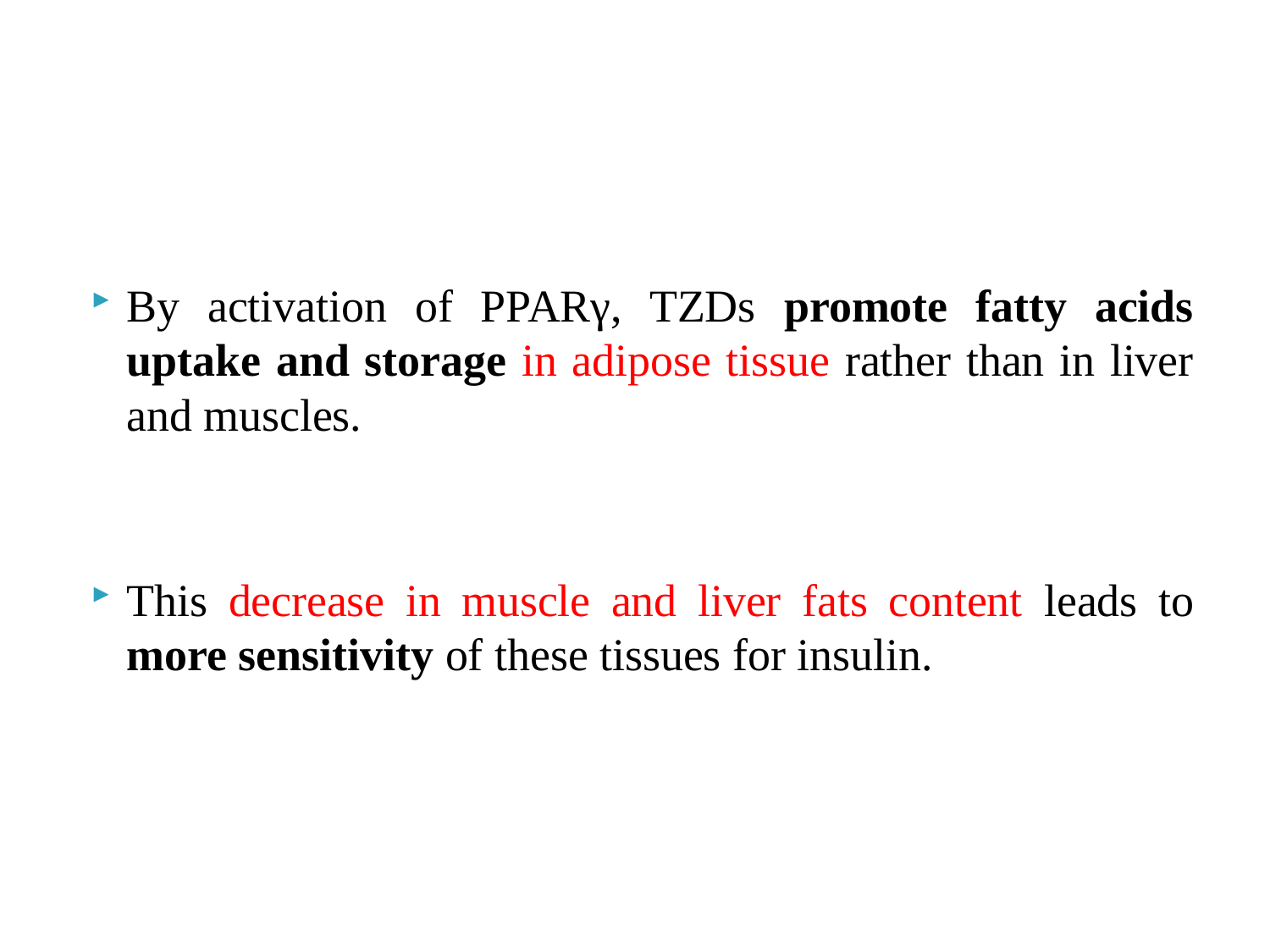

#

By activation of PPARγ, TZDs promote fatty acids uptake and storage in adipose tissue rather than in liver and muscles.

This decrease in muscle and liver fats content leads to more sensitivity of these tissues for insulin.